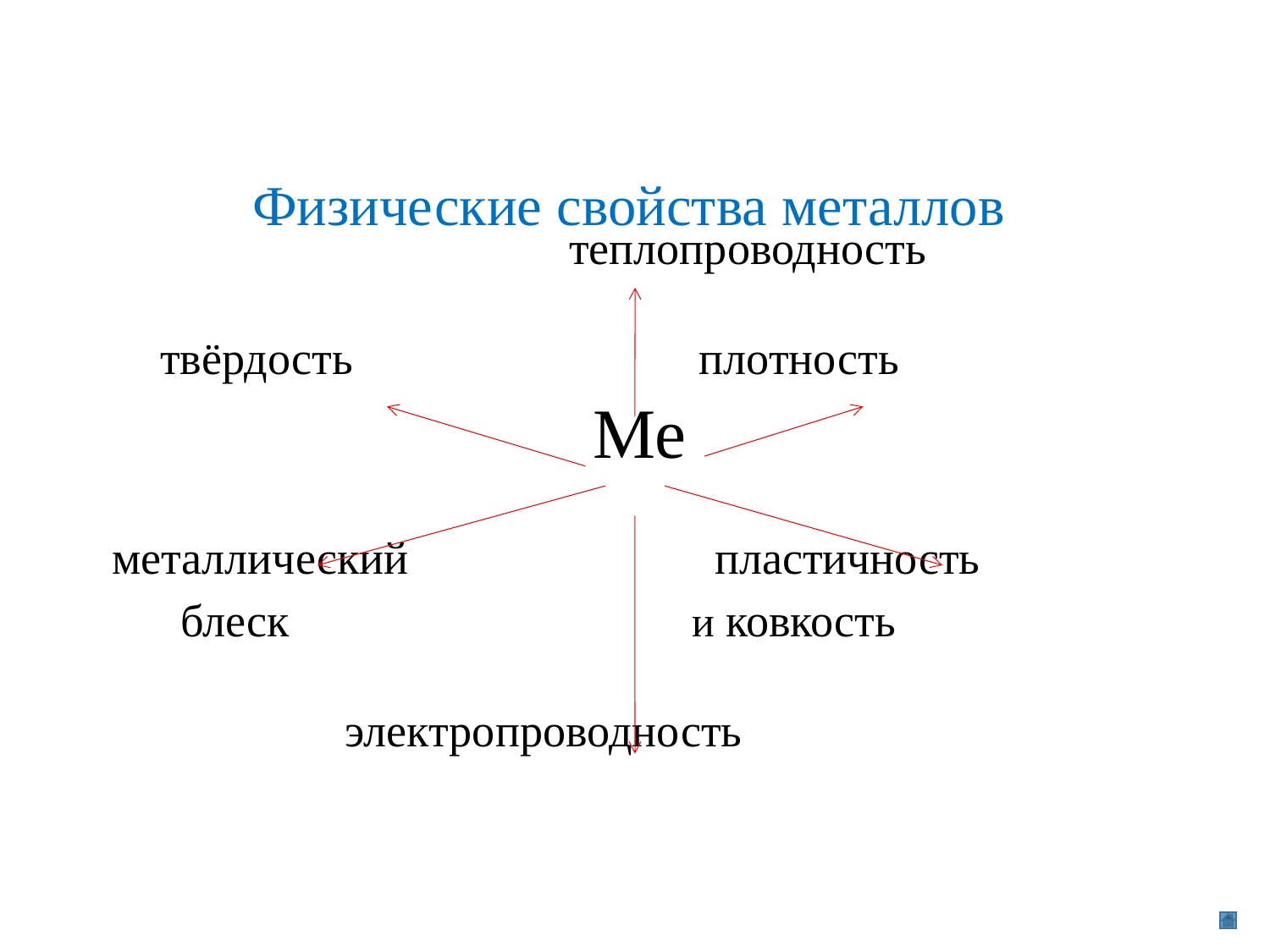

# Физические свойства металлов
                                        теплопроводность

      твёрдость                                           плотность
Ме

металлический                                      пластичность
      блеск                                                  и ковкость

                             электропроводность